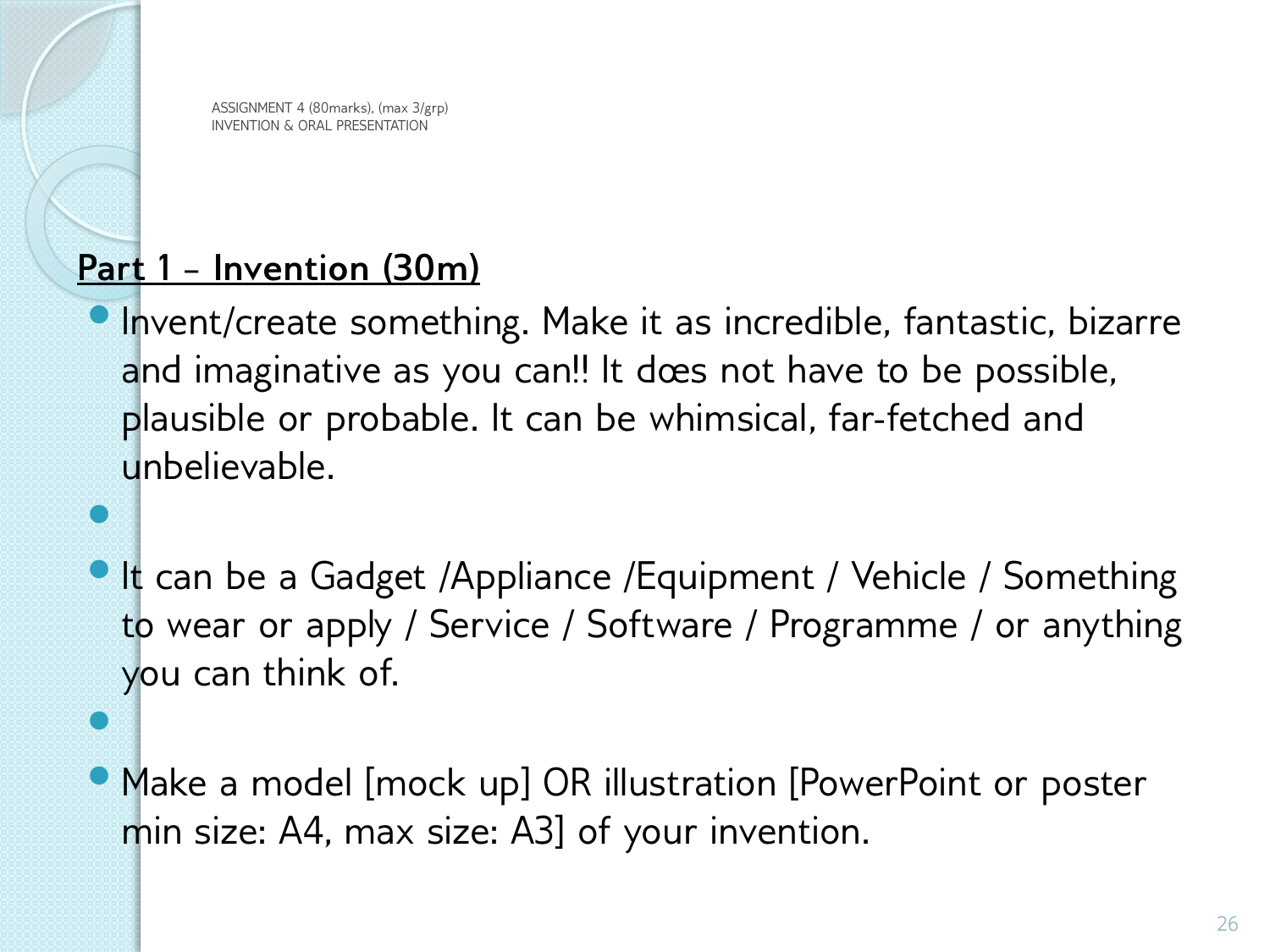

# ASSIGNMENT 4 (80marks), (max 3/grp) INVENTION & ORAL PRESENTATION
Part 1 – Invention (30m)
Invent/create something. Make it as incredible, fantastic, bizarre and imaginative as you can!! It does not have to be possible, plausible or probable. It can be whimsical, far-fetched and unbelievable.

It can be a Gadget /Appliance /Equipment / Vehicle / Something to wear or apply / Service / Software / Programme / or anything you can think of.

Make a model [mock up] OR illustration [PowerPoint or poster min size: A4, max size: A3] of your invention.
26